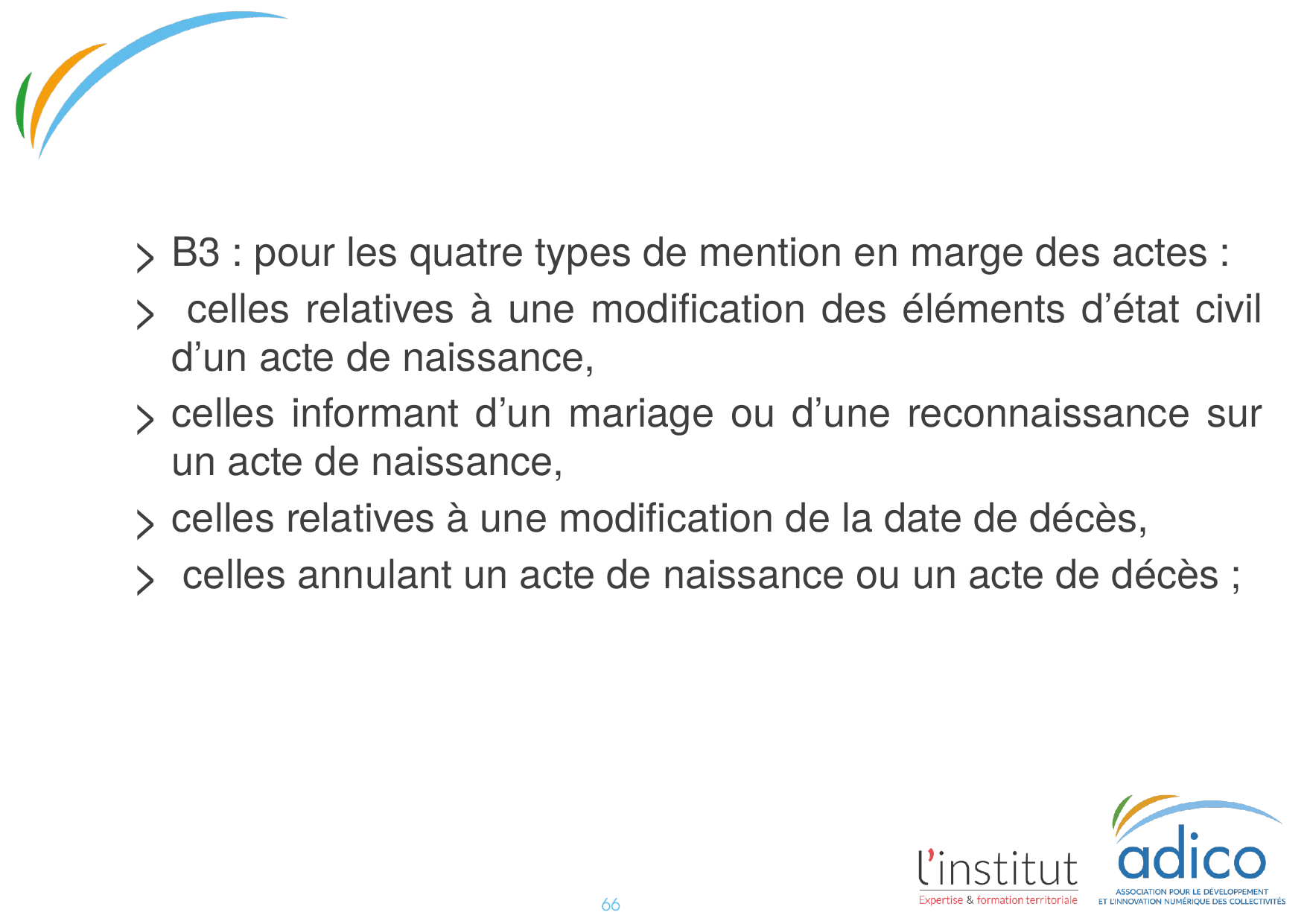

#

B3 : pour les quatre types de mention en marge des actes :
 celles relatives à une modification des éléments d’état civil d’un acte de naissance,
celles informant d’un mariage ou d’une reconnaissance sur un acte de naissance,
celles relatives à une modification de la date de décès,
 celles annulant un acte de naissance ou un acte de décès ;